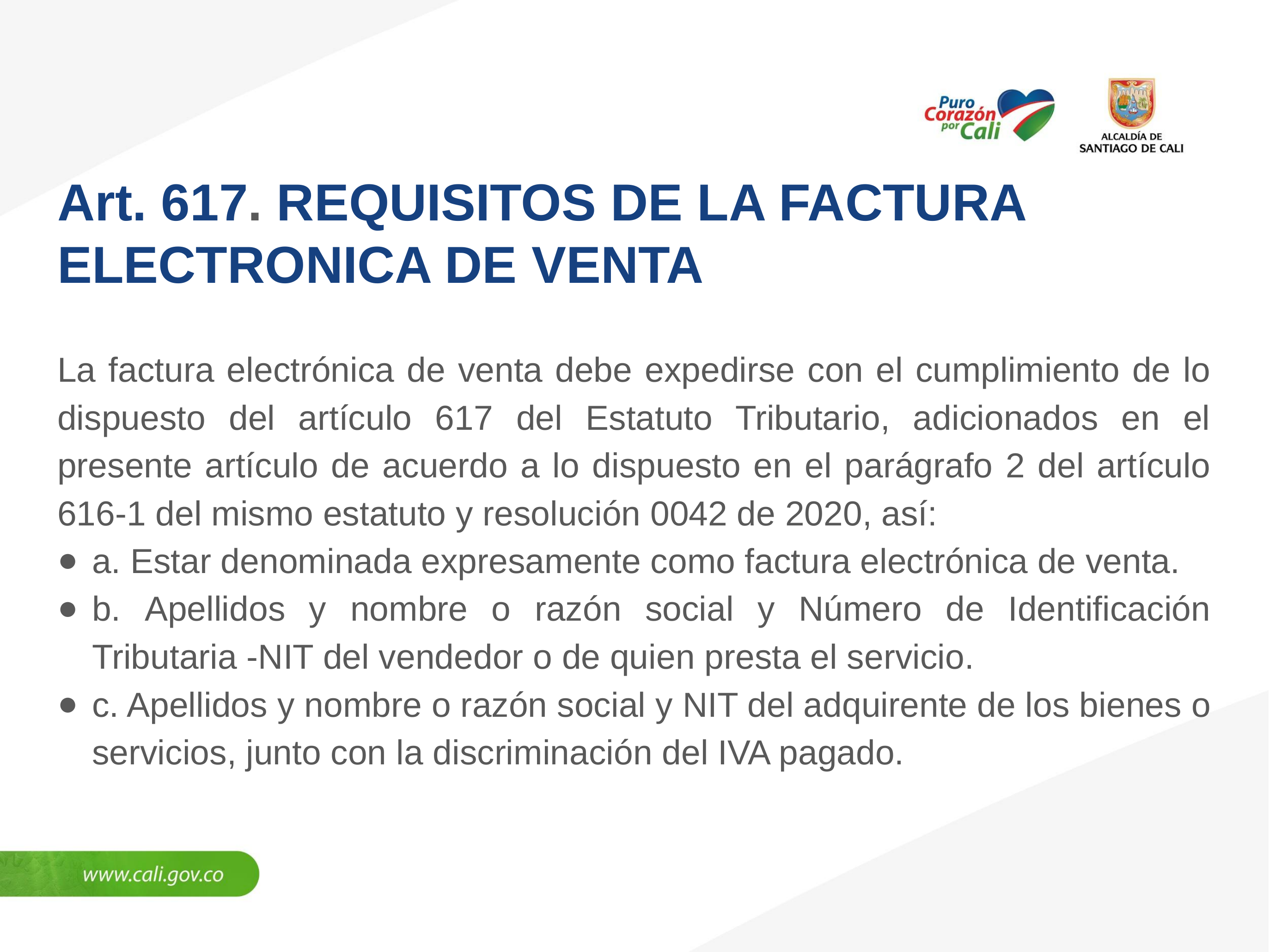

Art. 617. REQUISITOS DE LA FACTURA ELECTRONICA DE VENTA

La factura electrónica de venta debe expedirse con el cumplimiento de lo dispuesto del artículo 617 del Estatuto Tributario, adicionados en el presente artículo de acuerdo a lo dispuesto en el parágrafo 2 del artículo 616-1 del mismo estatuto y resolución 0042 de 2020, así:
a. Estar denominada expresamente como factura electrónica de venta.
b. Apellidos y nombre o razón social y Número de Identificación Tributaria -NIT del vendedor o de quien presta el servicio.
c. Apellidos y nombre o razón social y NIT del adquirente de los bienes o servicios, junto con la discriminación del IVA pagado.